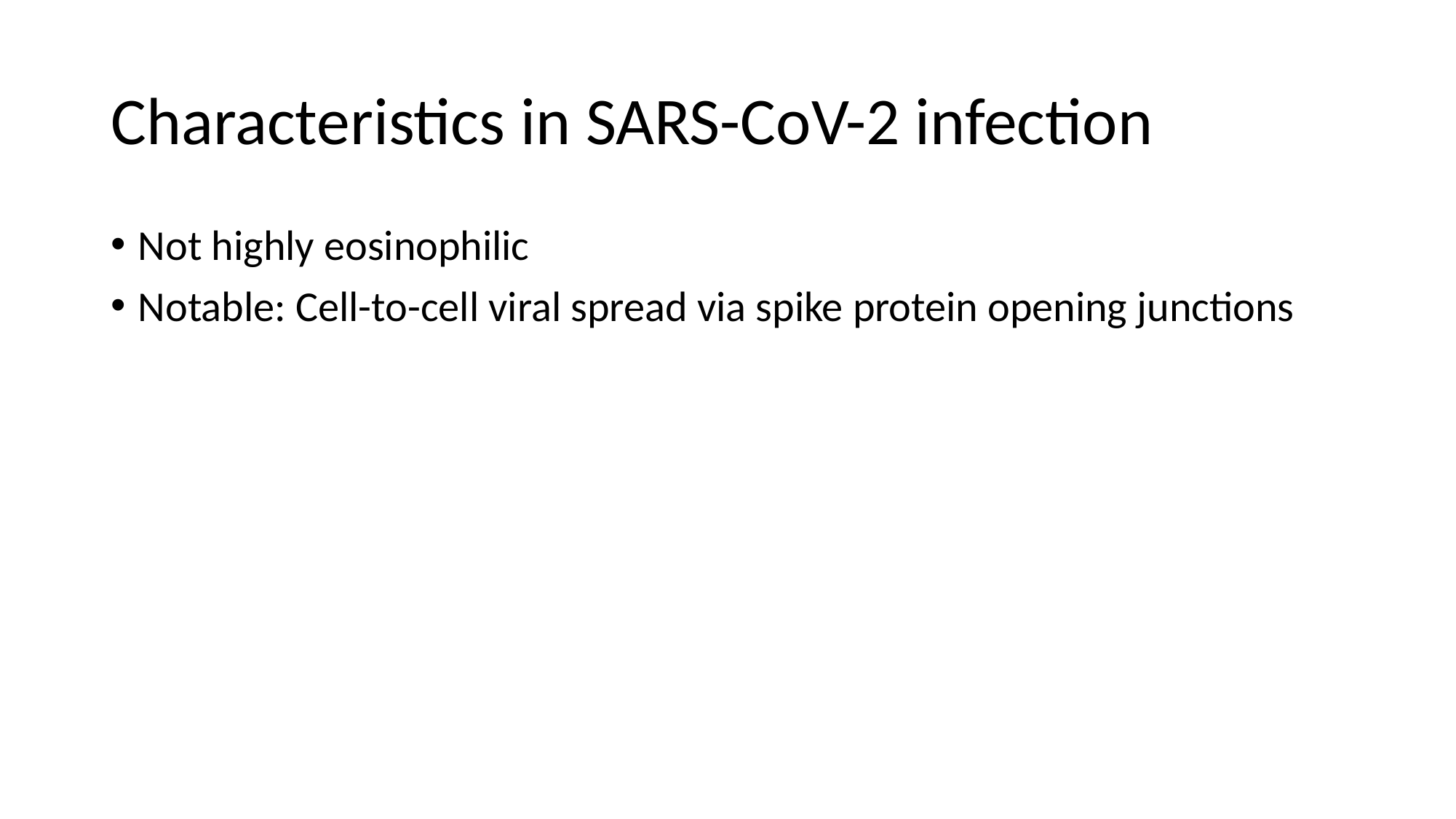

# Characteristics in SARS-CoV-2 infection
Not highly eosinophilic
Notable: Cell-to-cell viral spread via spike protein opening junctions